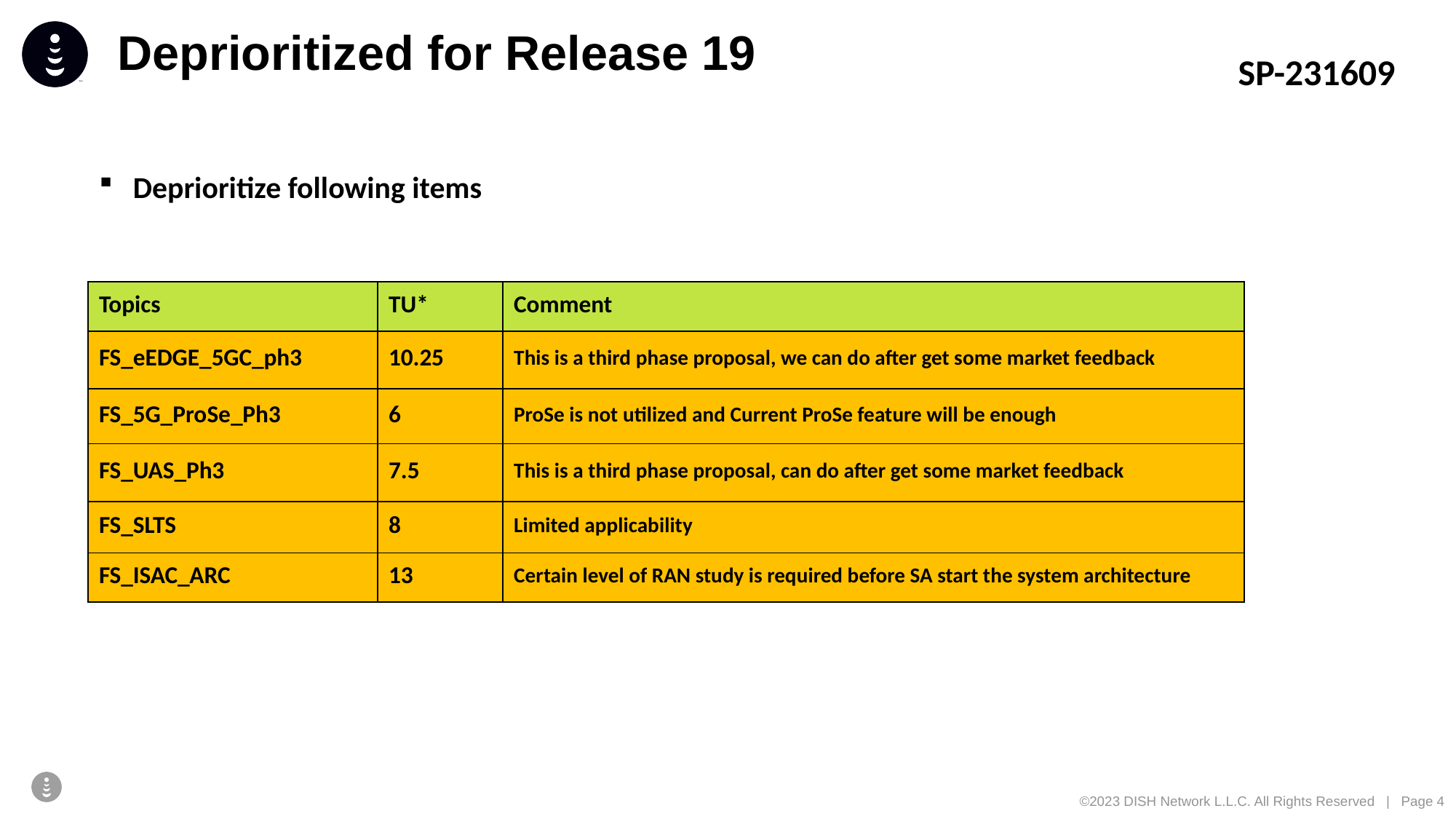

Deprioritized for Release 19
SP-231609
Deprioritize following items
| Topics | TU\* | Comment |
| --- | --- | --- |
| FS\_eEDGE\_5GC\_ph3 | 10.25 | This is a third phase proposal, we can do after get some market feedback |
| FS\_5G\_ProSe\_Ph3 | 6 | ProSe is not utilized and Current ProSe feature will be enough |
| FS\_UAS\_Ph3 | 7.5 | This is a third phase proposal, can do after get some market feedback |
| FS\_SLTS | 8 | Limited applicability |
| FS\_ISAC\_ARC | 13 | Certain level of RAN study is required before SA start the system architecture |